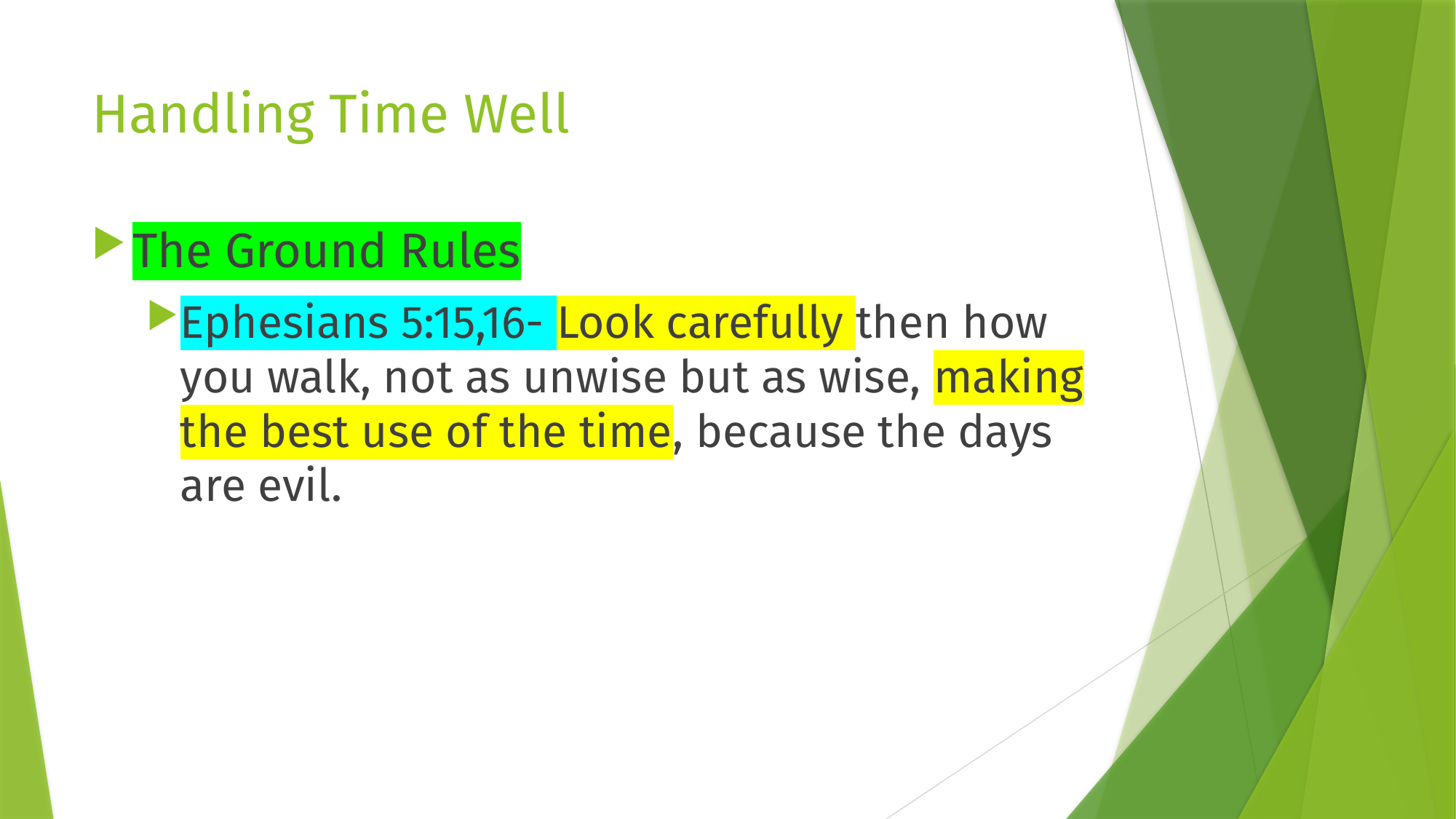

# Handling Time Well
The Ground Rules
Ephesians 5:15,16- Look carefully then how you walk, not as unwise but as wise, making the best use of the time, because the days are evil.